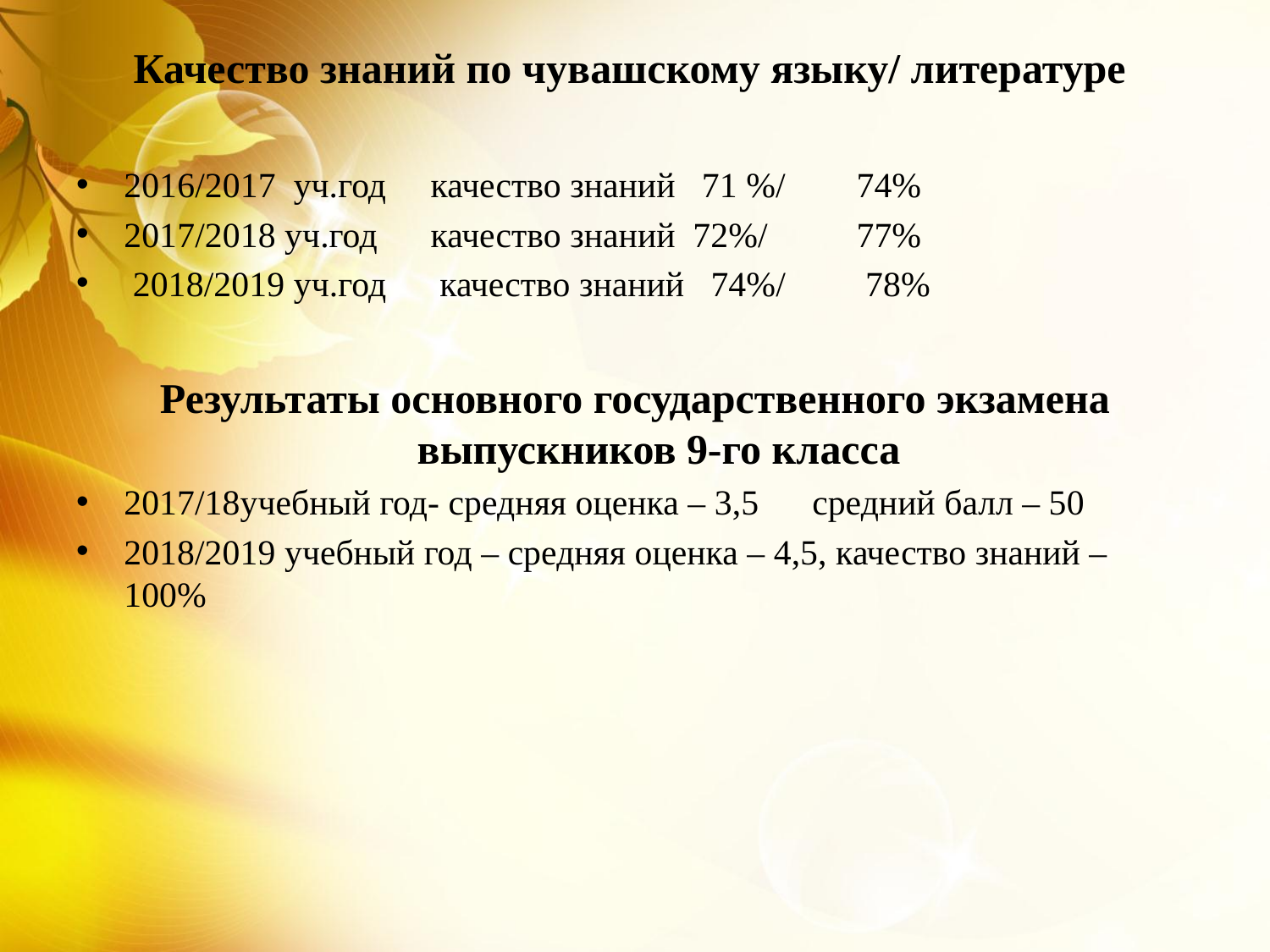

# Качество знаний по чувашскому языку/ литературе
2016/2017  уч.год     качество знаний   71 %/        74%
2017/2018 уч.год      качество знаний  72%/          77%
 2018/2019 уч.год      качество знаний   74%/         78%

Результаты основного государственного экзамена выпускников 9-го класса
2017/18учебный год- средняя оценка – 3,5      средний балл – 50
2018/2019 учебный год – средняя оценка – 4,5, качество знаний – 100%